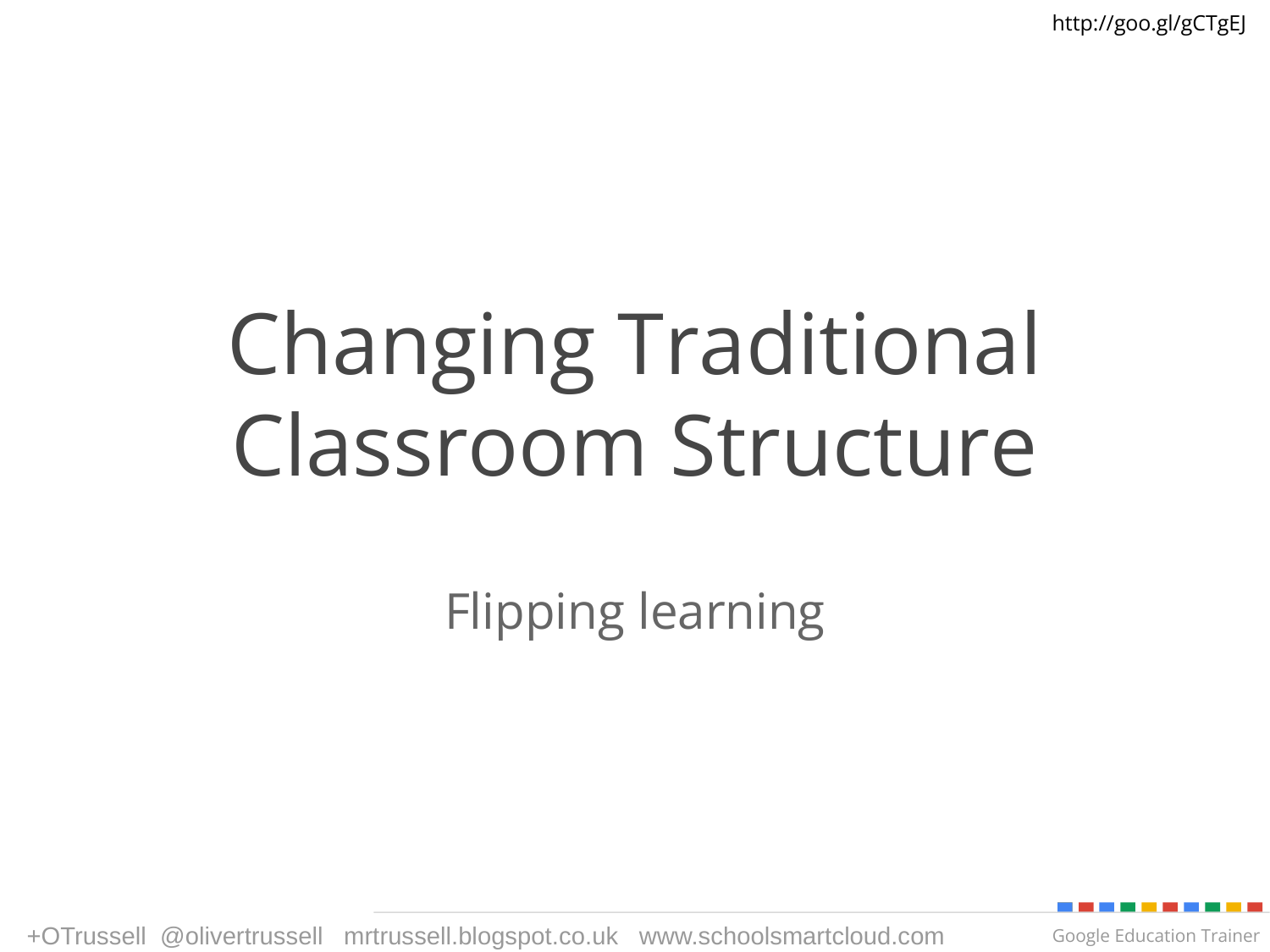

# Changing Traditional Classroom Structure
Flipping learning